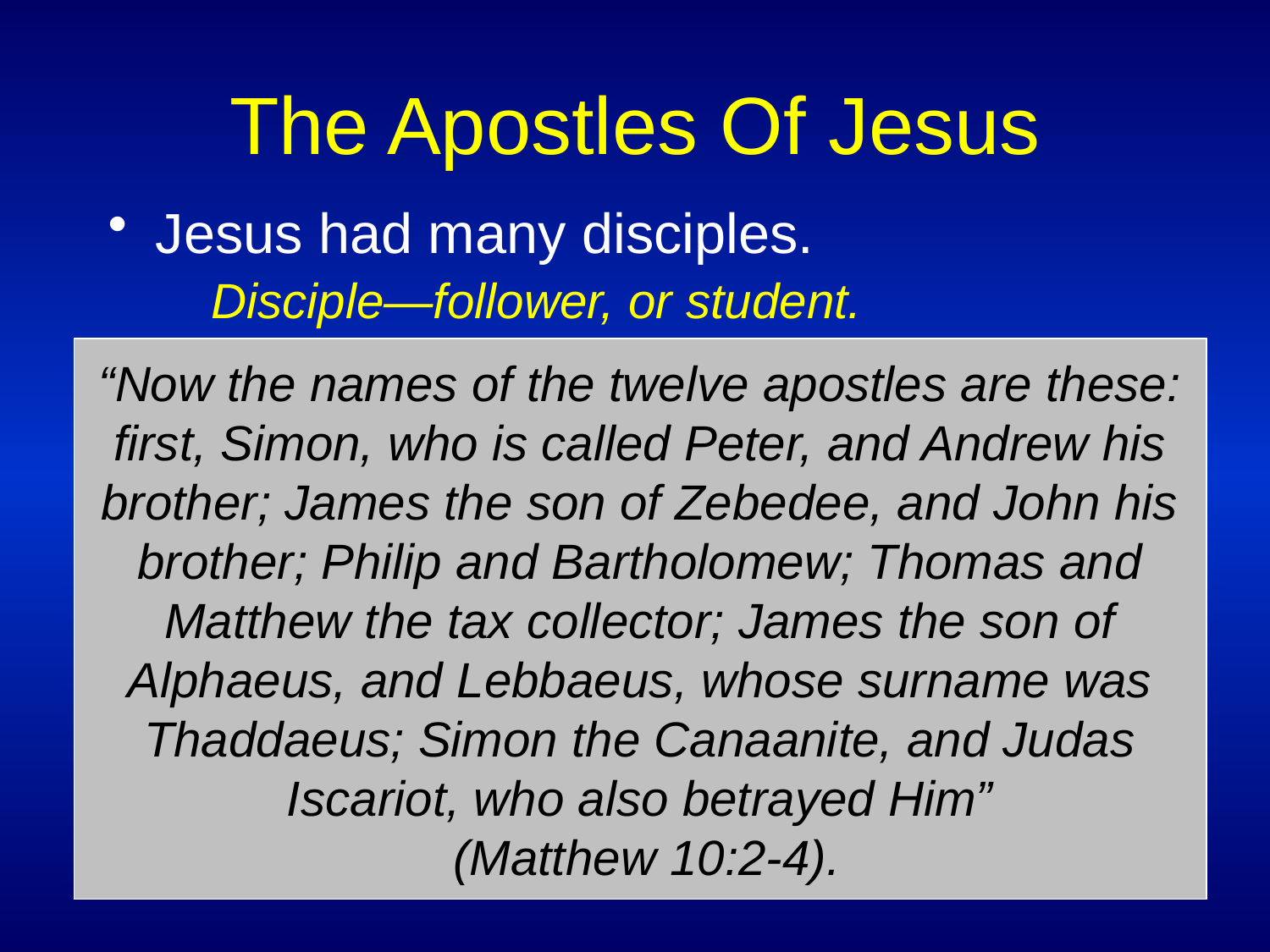

# The Apostles Of Jesus
Jesus had many disciples.
	Disciple—follower, or student.
Out of his disciples he chose 12 apostles.
	   Apostle– one who is sent, special messenger.
“Now the names of the twelve apostles are these: first, Simon, who is called Peter, and Andrew his brother; James the son of Zebedee, and John his brother; Philip and Bartholomew; Thomas and Matthew the tax collector; James the son of Alphaeus, and Lebbaeus, whose surname was Thaddaeus; Simon the Canaanite, and Judas Iscariot, who also betrayed Him”
 (Matthew 10:2-4).